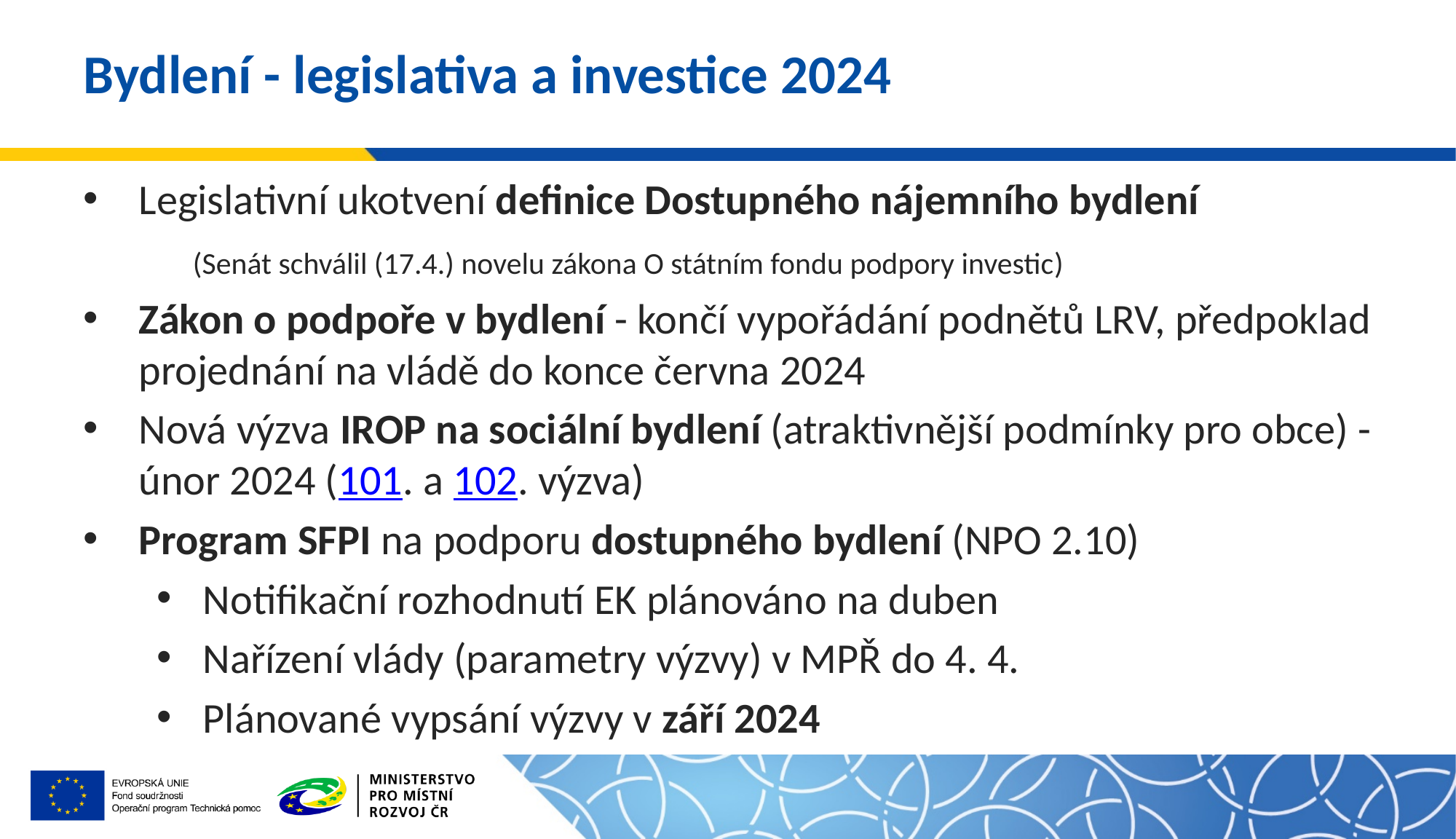

# Bydlení - legislativa a investice 2024
Legislativní ukotvení definice Dostupného nájemního bydlení
	(Senát schválil (17.4.) novelu zákona O státním fondu podpory investic)
Zákon o podpoře v bydlení - končí vypořádání podnětů LRV, předpoklad projednání na vládě do konce června 2024
Nová výzva IROP na sociální bydlení (atraktivnější podmínky pro obce) - únor 2024 (101. a 102. výzva)
Program SFPI na podporu dostupného bydlení (NPO 2.10)
Notifikační rozhodnutí EK plánováno na duben
Nařízení vlády (parametry výzvy) v MPŘ do 4. 4.
Plánované vypsání výzvy v září 2024